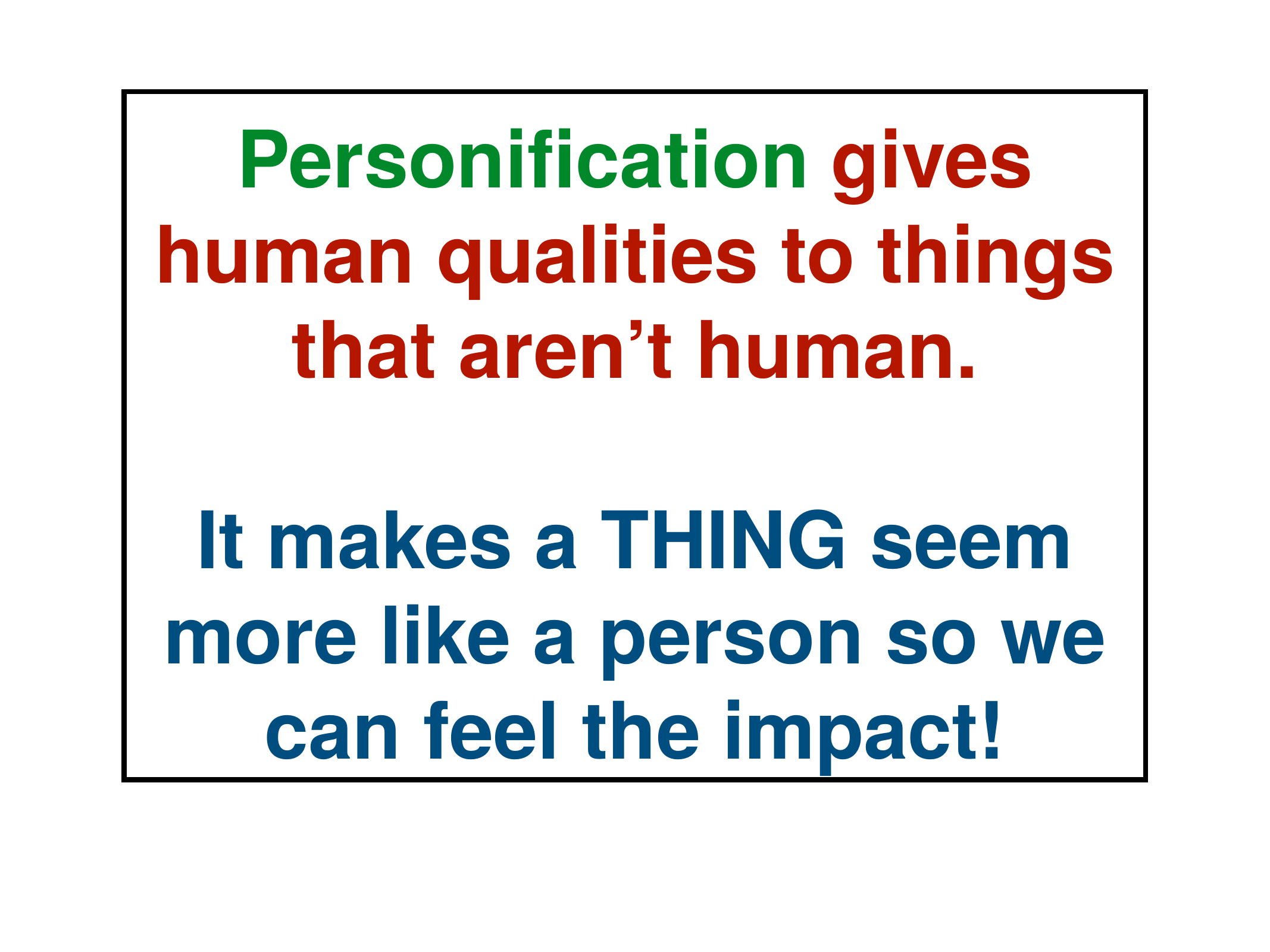

# Personification gives human qualities to things that aren’t human.

It makes a THING seem more like a person so we can feel the impact!